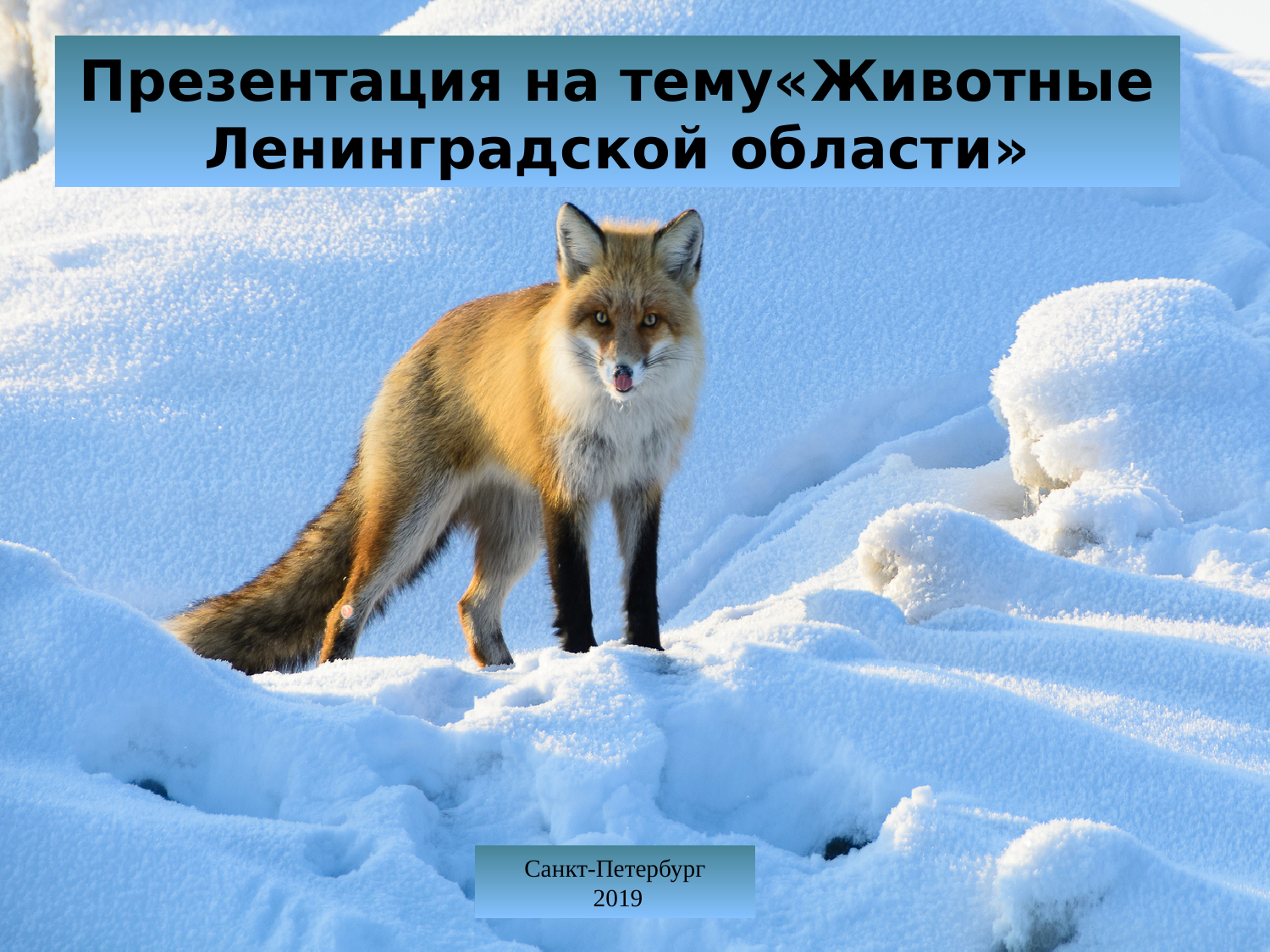

# Презентация на тему«Животные Ленинградской области»

Санкт-Петербург
 2019